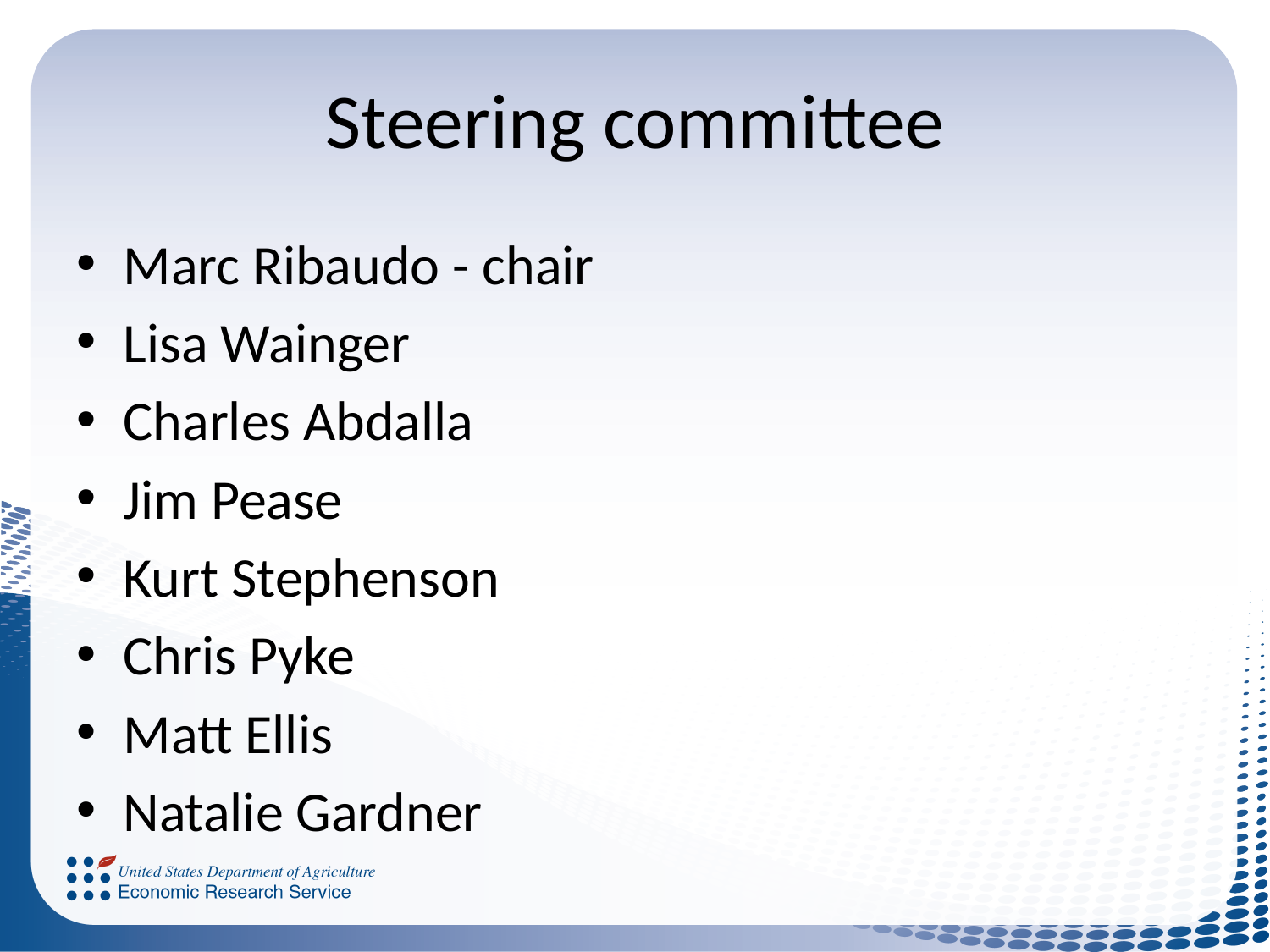

# Steering committee
Marc Ribaudo - chair
Lisa Wainger
Charles Abdalla
Jim Pease
Kurt Stephenson
Chris Pyke
Matt Ellis
Natalie Gardner